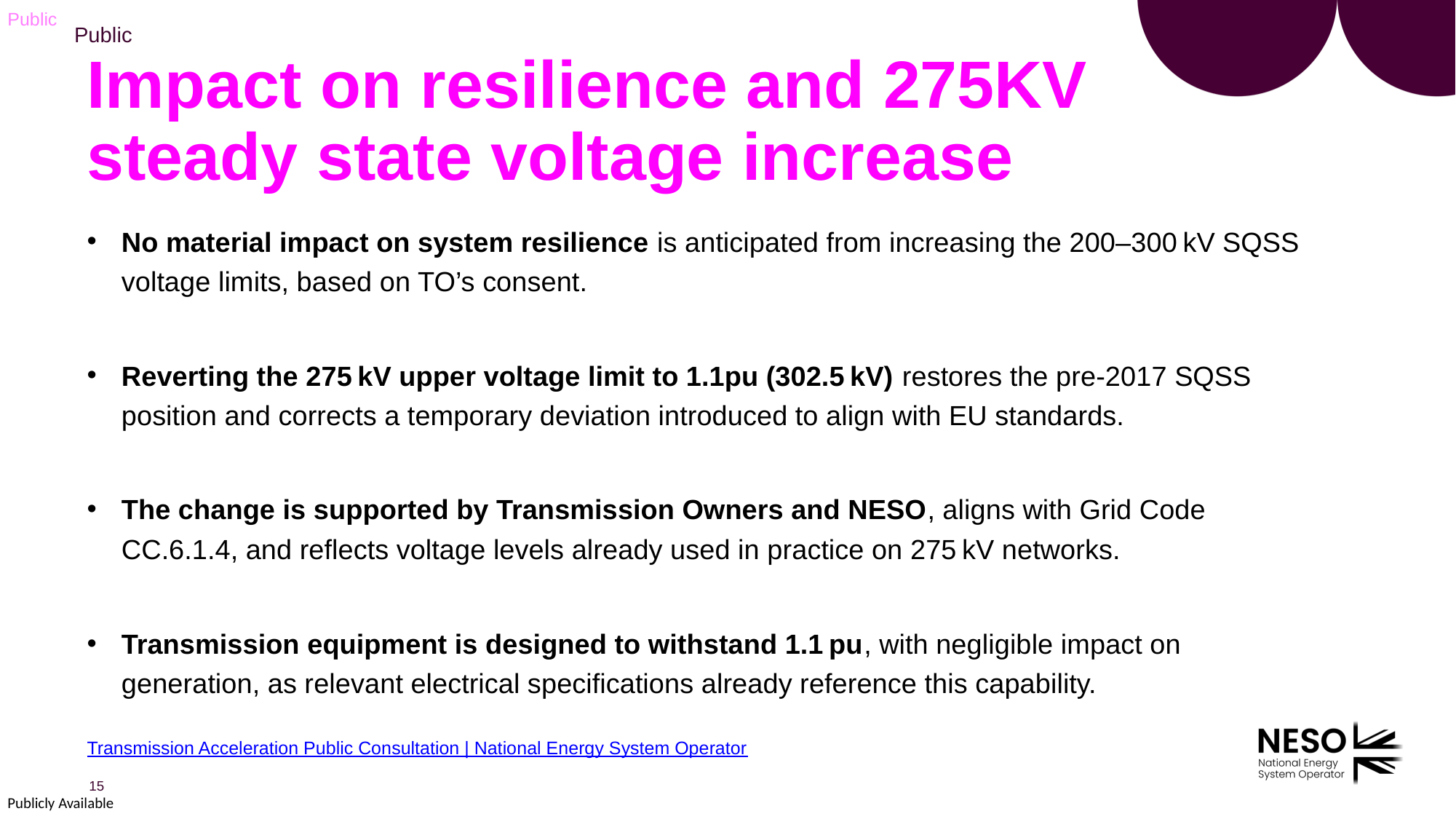

# Impact on resilience and 275KV steady state voltage increase
No material impact on system resilience is anticipated from increasing the 200–300 kV SQSS voltage limits, based on TO’s consent.

Reverting the 275 kV upper voltage limit to 1.1pu (302.5 kV) restores the pre‑2017 SQSS position and corrects a temporary deviation introduced to align with EU standards.

The change is supported by Transmission Owners and NESO, aligns with Grid Code CC.6.1.4, and reflects voltage levels already used in practice on 275 kV networks.

Transmission equipment is designed to withstand 1.1 pu, with negligible impact on generation, as relevant electrical specifications already reference this capability.

Transmission Acceleration Public Consultation | National Energy System Operator